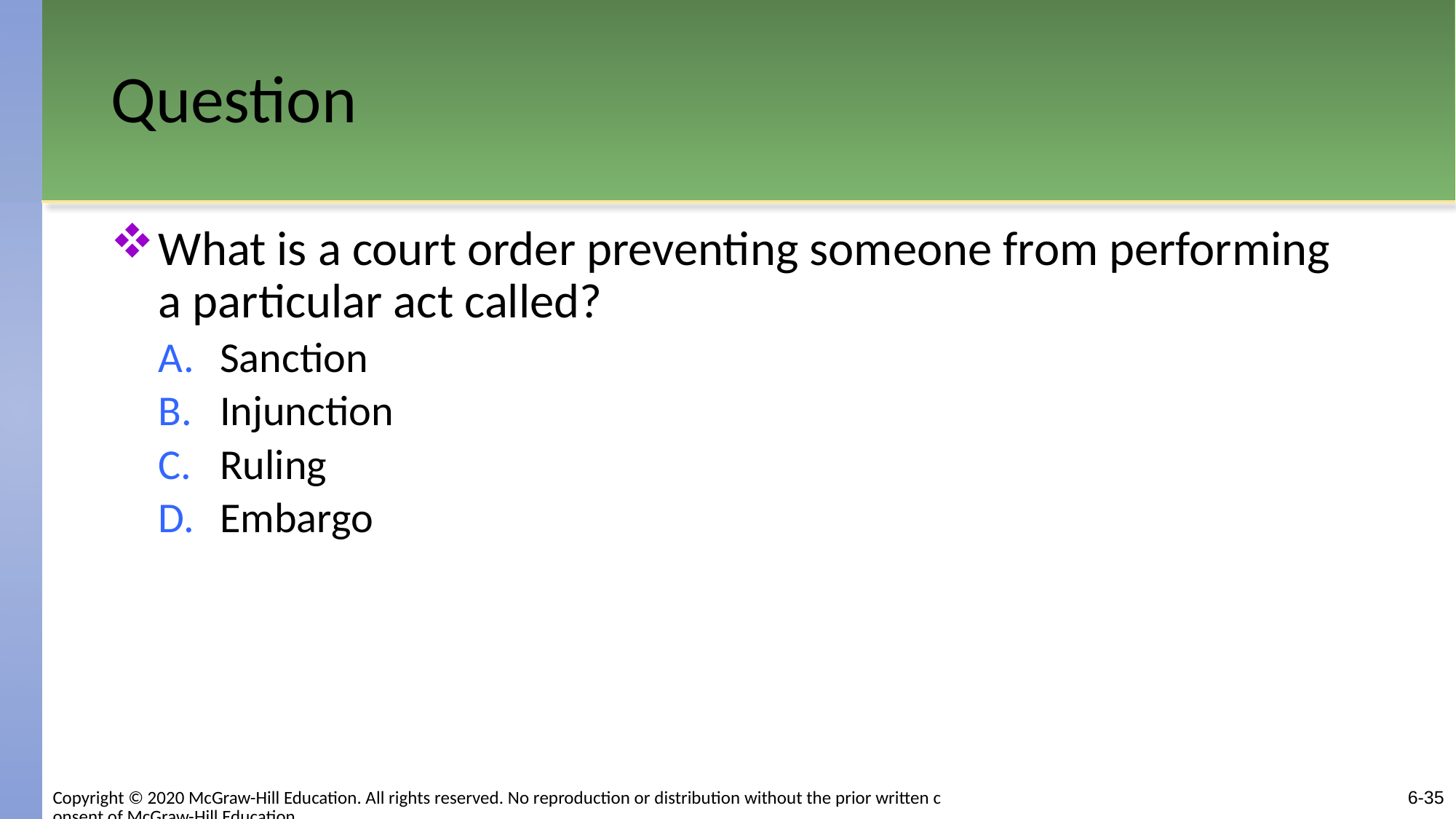

# Question
What is a court order preventing someone from performing a particular act called?
Sanction
Injunction
Ruling
Embargo
6-35
Copyright © 2020 McGraw-Hill Education. All rights reserved. No reproduction or distribution without the prior written consent of McGraw-Hill Education.